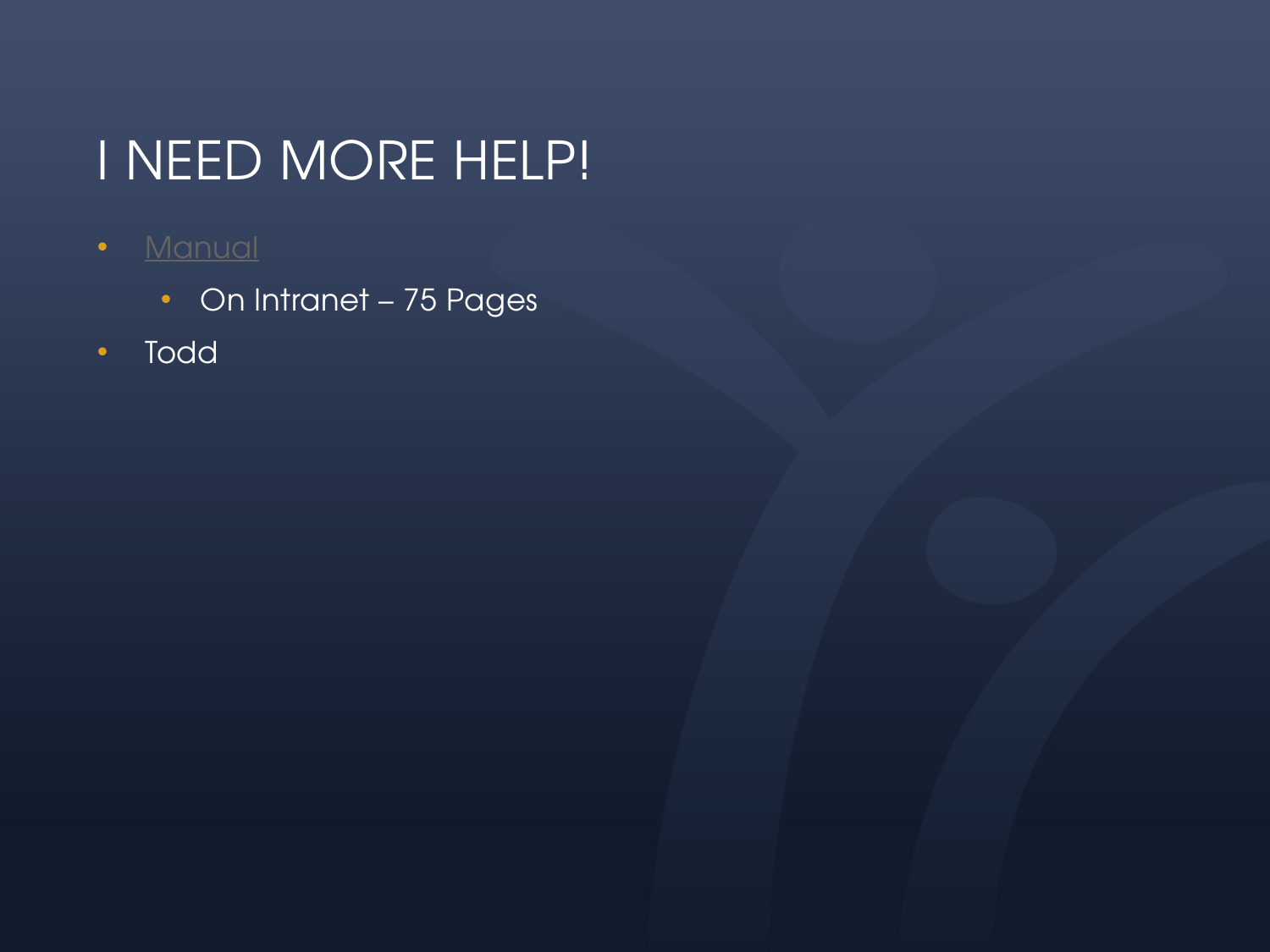

# I need more help!
Manual
On Intranet – 75 Pages
Todd